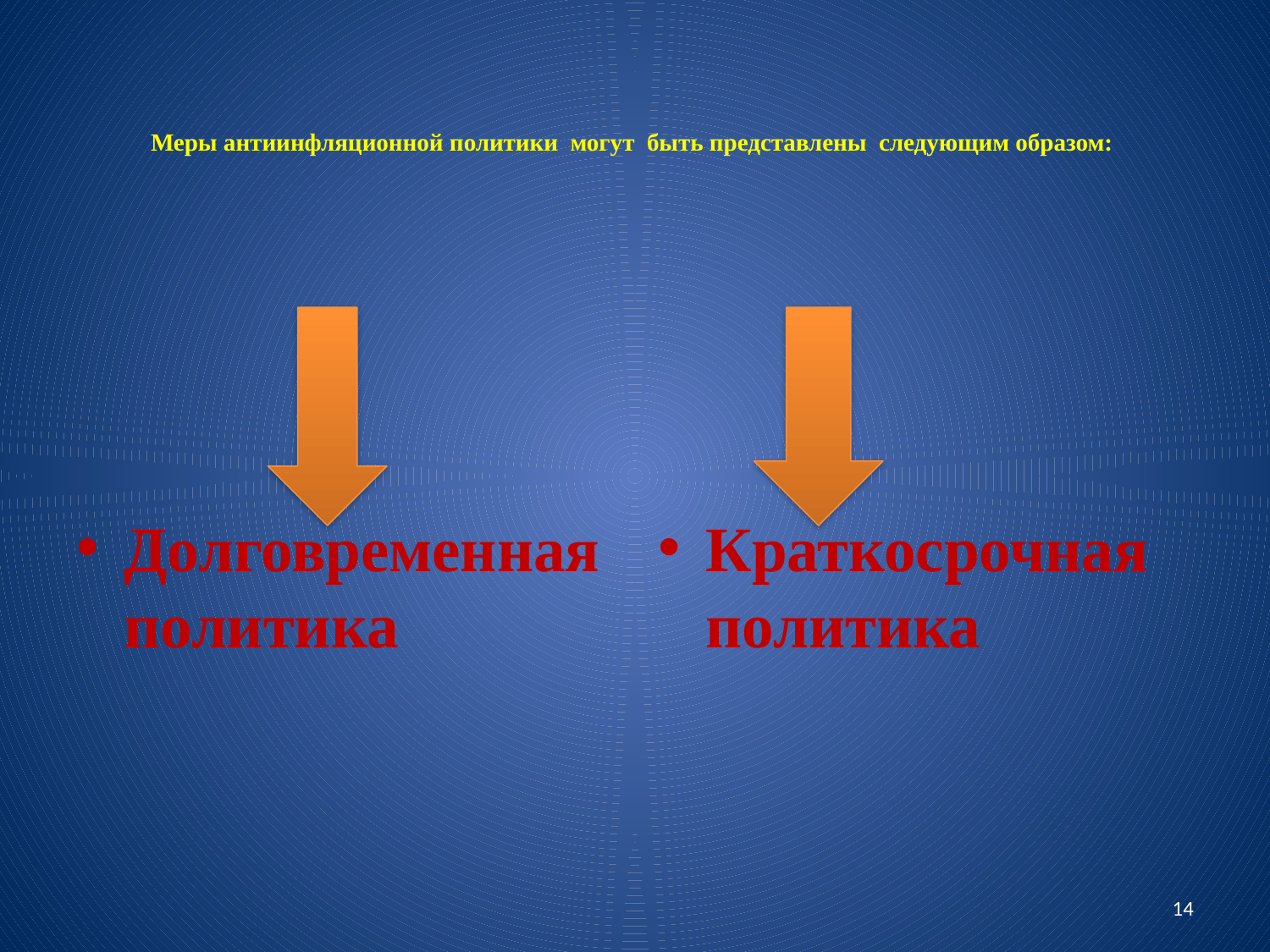

# Меры антиинфляционной политики  могут  быть представлены  следующим образом:

Долговременная политика

Краткосрочная политика

14